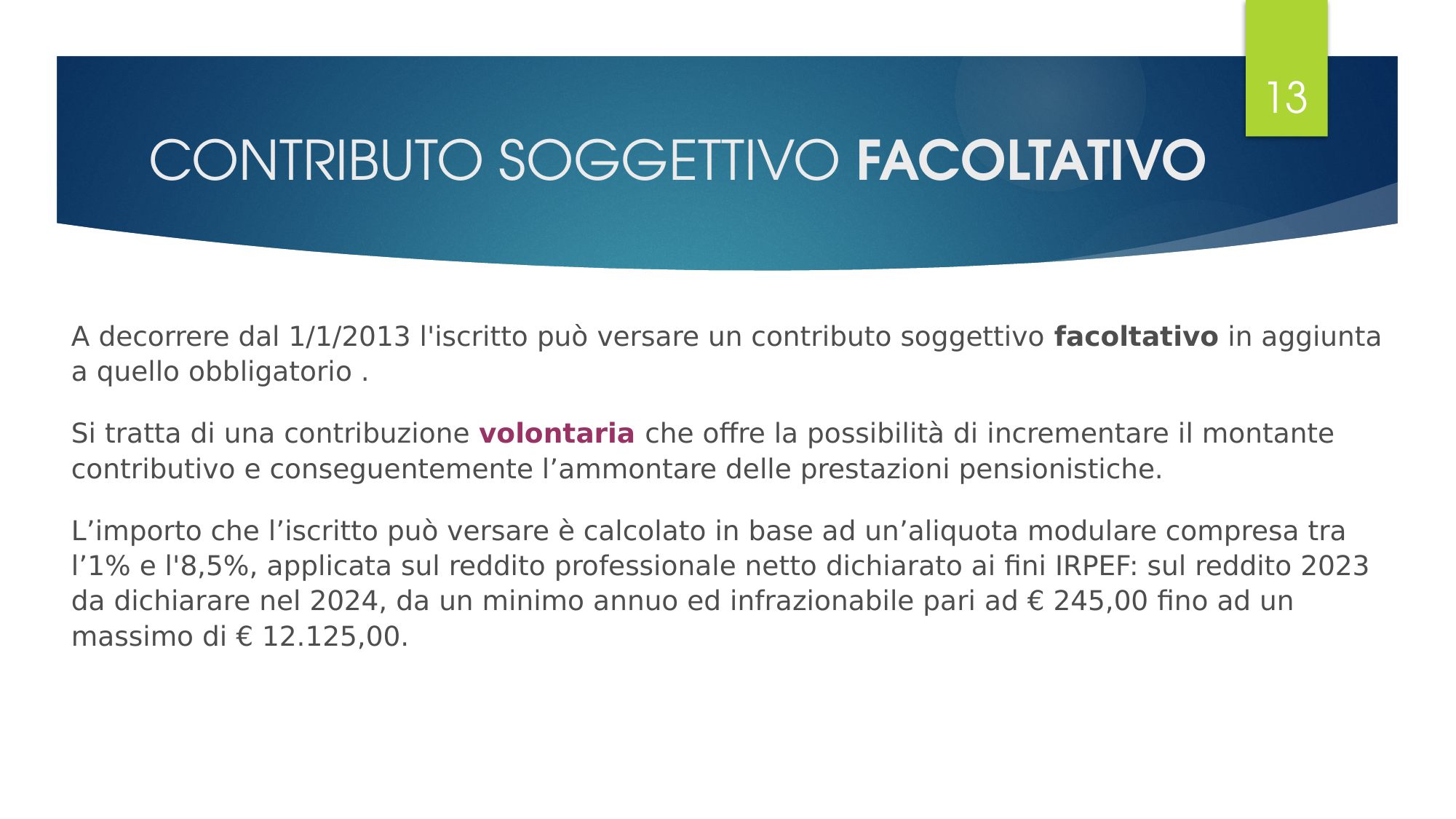

13
# CONTRIBUTO SOGGETTIVO FACOLTATIVO
A decorrere dal 1/1/2013 l'iscritto può versare un contributo soggettivo facoltativo in aggiunta a quello obbligatorio .
Si tratta di una contribuzione volontaria che offre la possibilità di incrementare il montante contributivo e conseguentemente l’ammontare delle prestazioni pensionistiche.
L’importo che l’iscritto può versare è calcolato in base ad un’aliquota modulare compresa tra l’1% e l'8,5%, applicata sul reddito professionale netto dichiarato ai fini IRPEF: sul reddito 2023 da dichiarare nel 2024, da un minimo annuo ed infrazionabile pari ad € 245,00 fino ad un massimo di € 12.125,00.